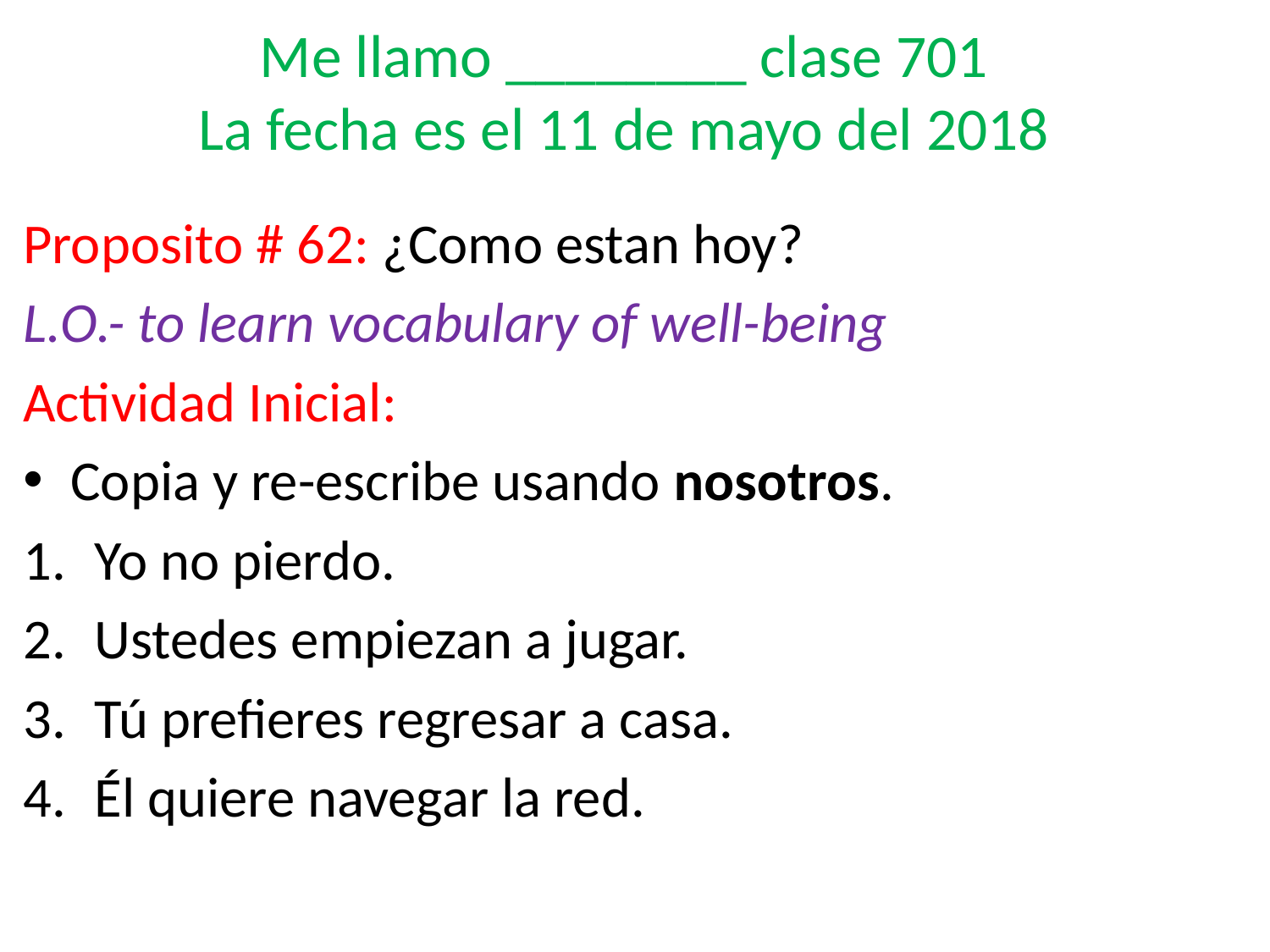

Me llamo ________ clase 701
La fecha es el 11 de mayo del 2018
Proposito # 62: ¿Como estan hoy?
L.O.- to learn vocabulary of well-being
Actividad Inicial:
Copia y re-escribe usando nosotros.
Yo no pierdo.
Ustedes empiezan a jugar.
Tú prefieres regresar a casa.
Él quiere navegar la red.